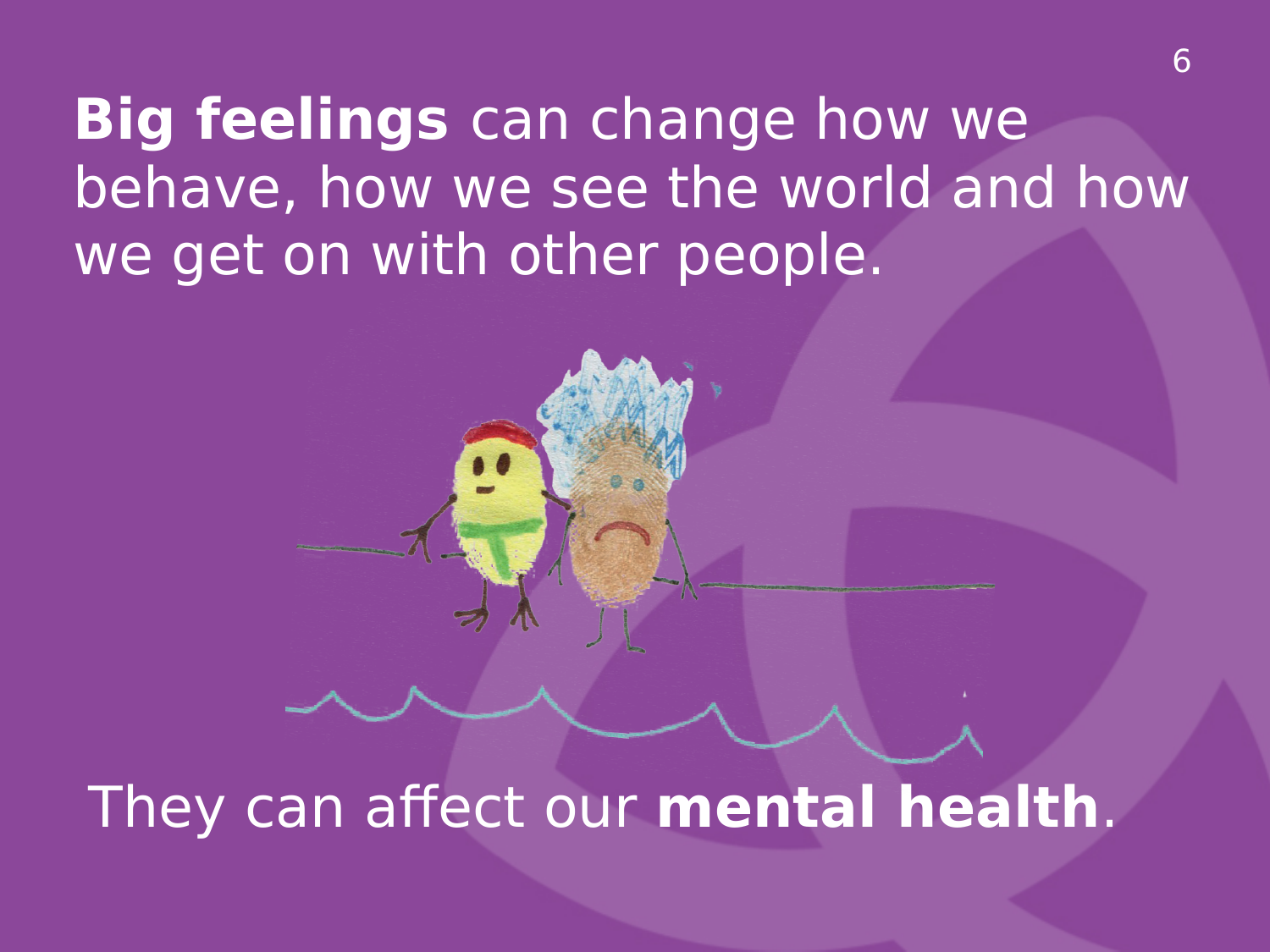

6
# Big feelings can change how we behave, how we see the world and how we get on with other people.

They can affect our mental health.